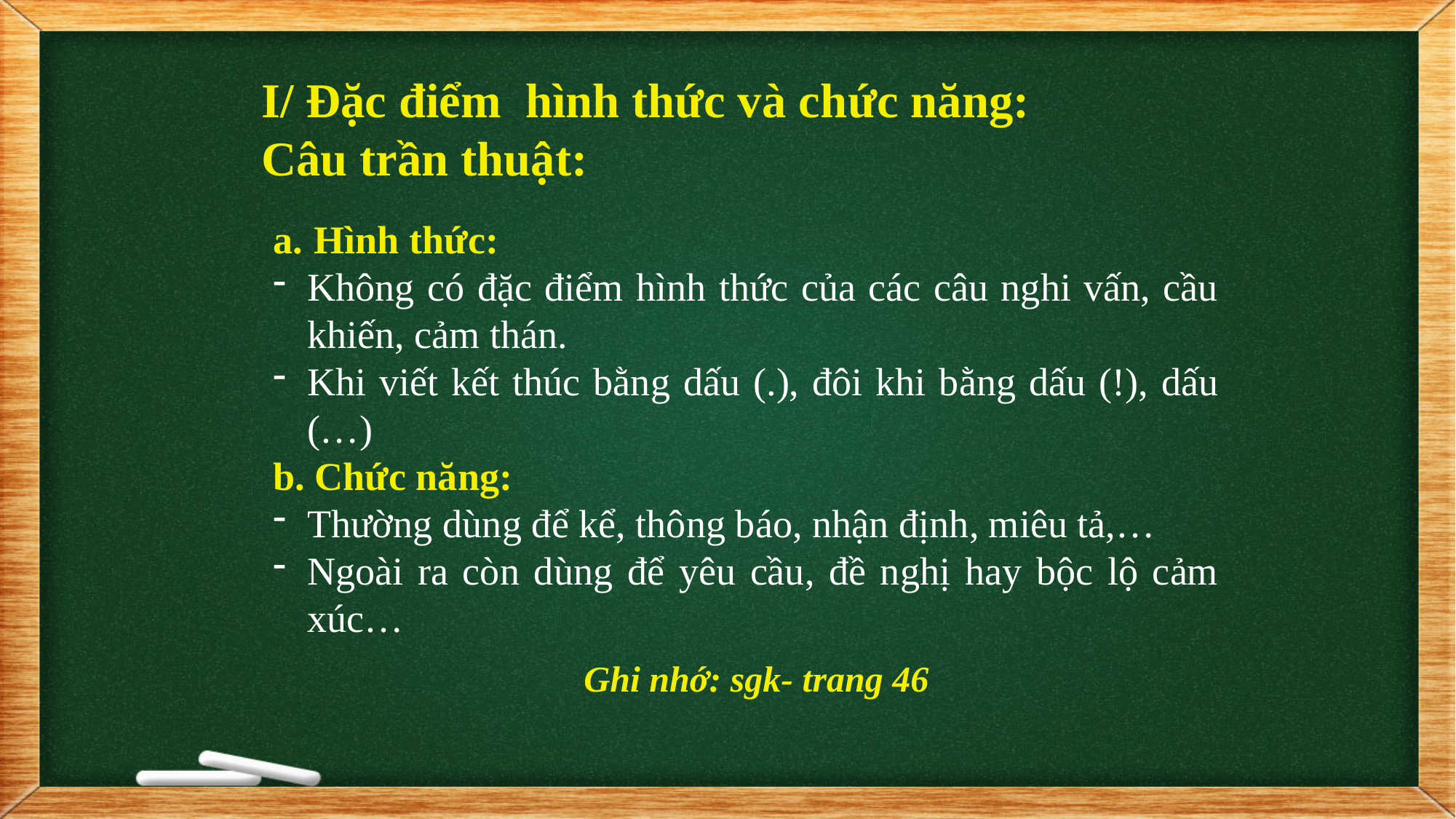

I/ Đặc điểm  hình thức và chức năng:
Câu trần thuật:
Hình thức:
Không có đặc điểm hình thức của các câu nghi vấn, cầu khiến, cảm thán.
Khi viết kết thúc bằng dấu (.), đôi khi bằng dấu (!), dấu (…)
b. Chức năng:
Thường dùng để kể, thông báo, nhận định, miêu tả,…
Ngoài ra còn dùng để yêu cầu, đề nghị hay bộc lộ cảm xúc…
Ghi nhớ: sgk- trang 46